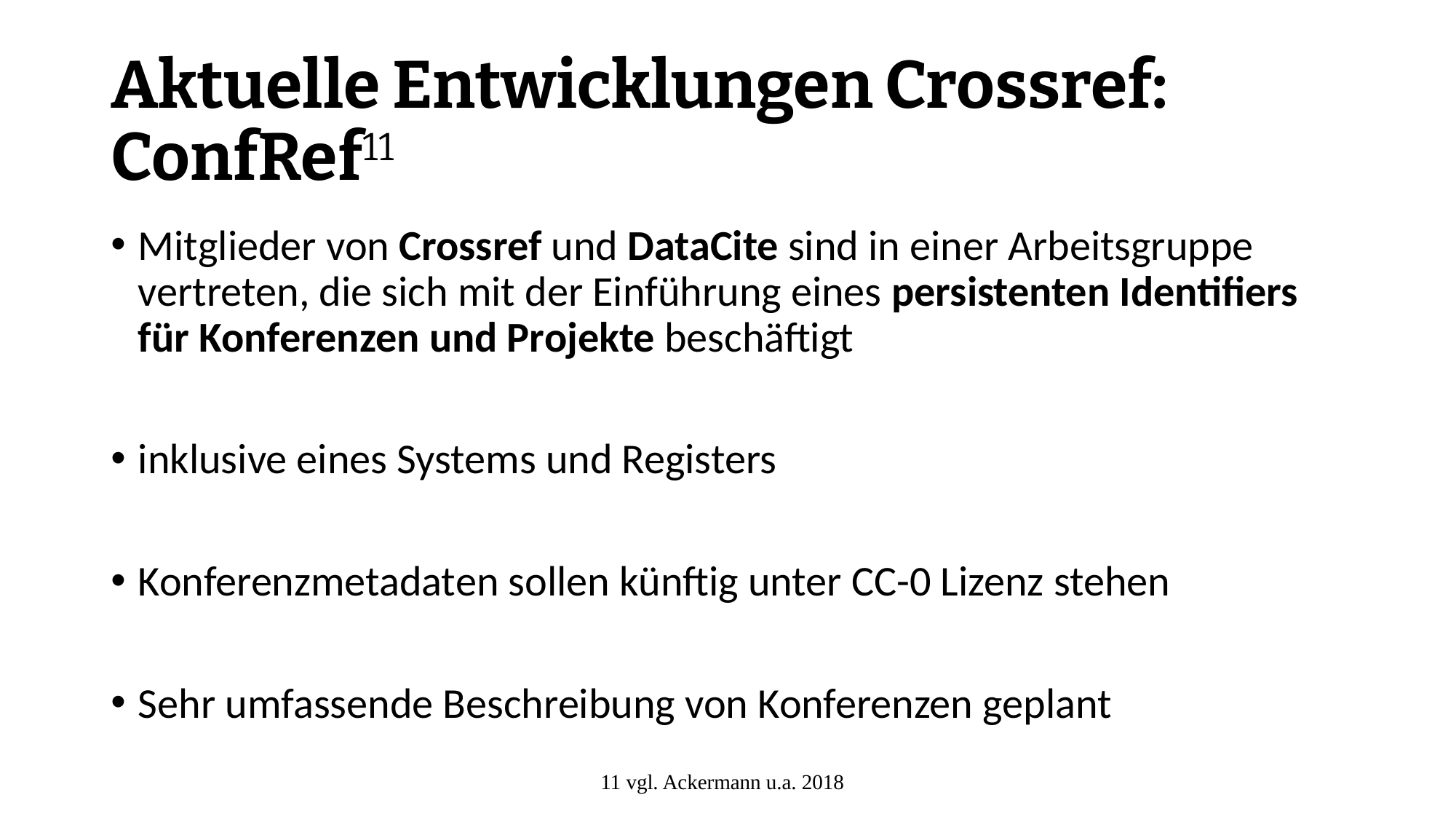

# Aktuelle Entwicklungen Crossref: ConfRef11
Mitglieder von Crossref und DataCite sind in einer Arbeitsgruppe vertreten, die sich mit der Einführung eines persistenten Identifiers für Konferenzen und Projekte beschäftigt

inklusive eines Systems und Registers

Konferenzmetadaten sollen künftig unter CC-0 Lizenz stehen

Sehr umfassende Beschreibung von Konferenzen geplant
11 vgl. Ackermann u.a. 2018